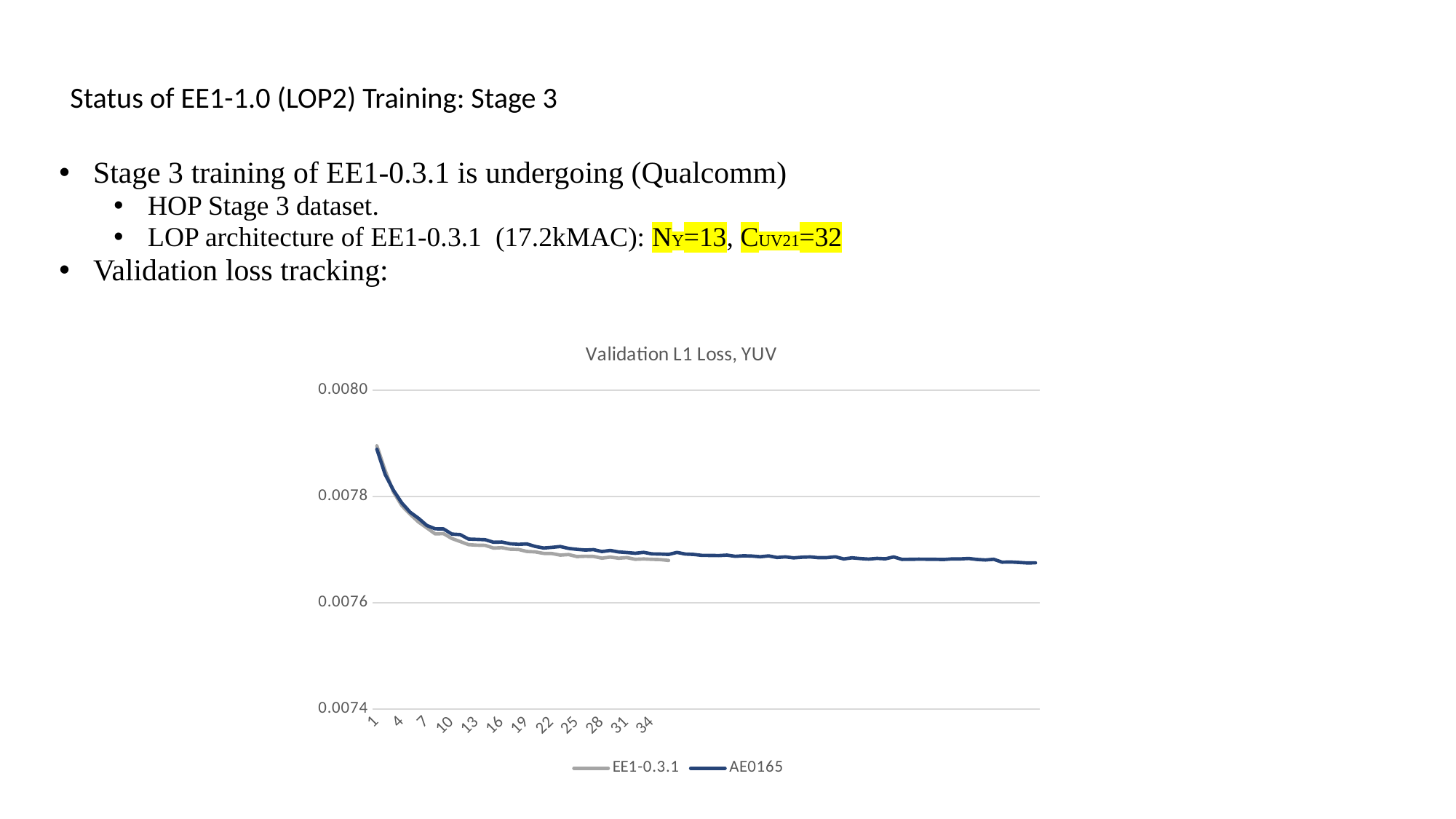

# Status of EE1-1.0 (LOP2) Training: Stage 3
Stage 3 training of EE1-0.3.1 is undergoing (Qualcomm)
HOP Stage 3 dataset.
LOP architecture of EE1-0.3.1  (17.2kMAC): NY=13, CUV21=32
Validation loss tracking:

### Chart:  Validation L1 Loss, YUV

| Category |  |  |
|---|---|---|